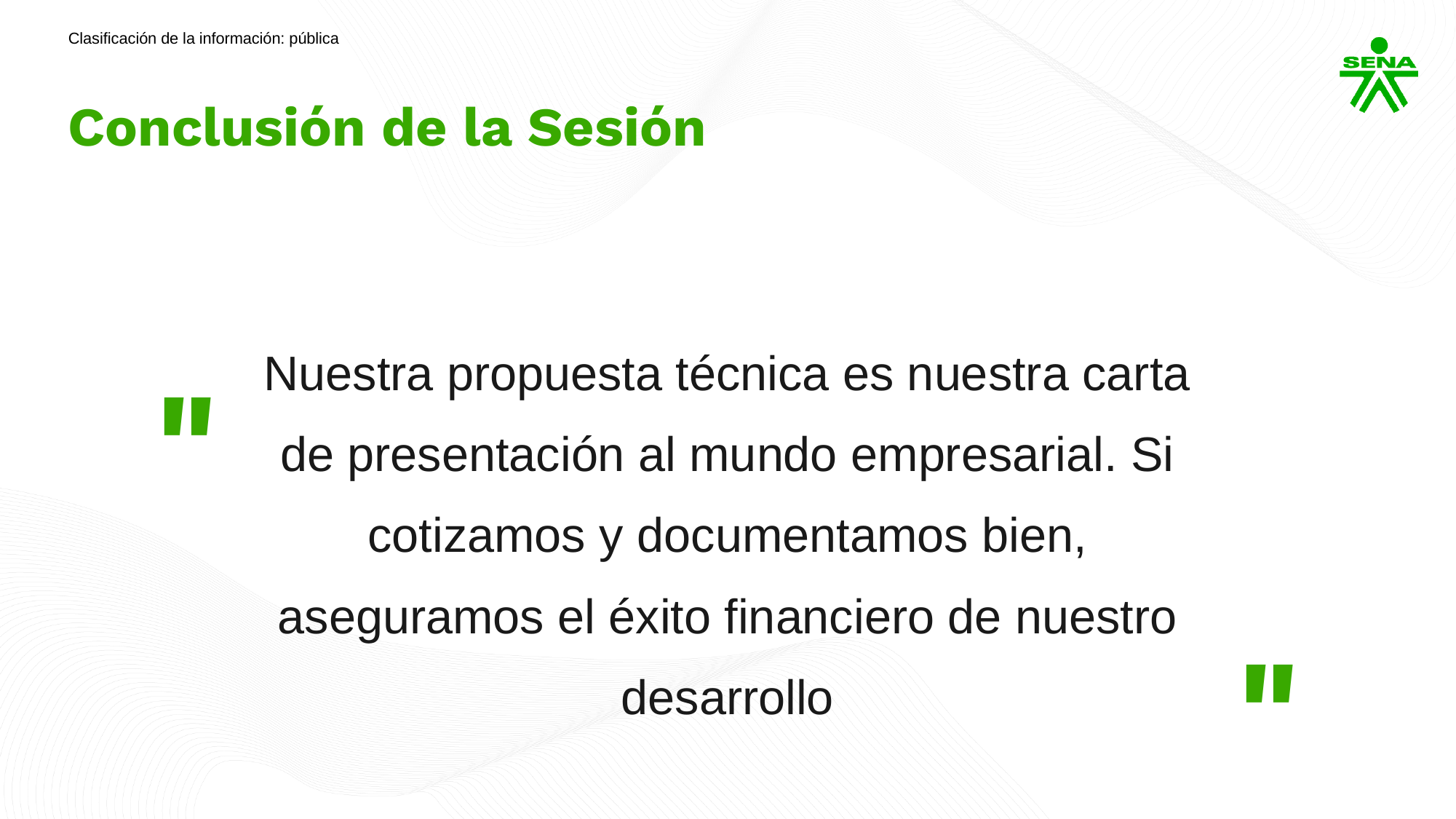

Clasificación de la información: pública
Conclusión de la Sesión
Nuestra propuesta técnica es nuestra carta de presentación al mundo empresarial. Si cotizamos y documentamos bien, aseguramos el éxito financiero de nuestro desarrollo
"
"